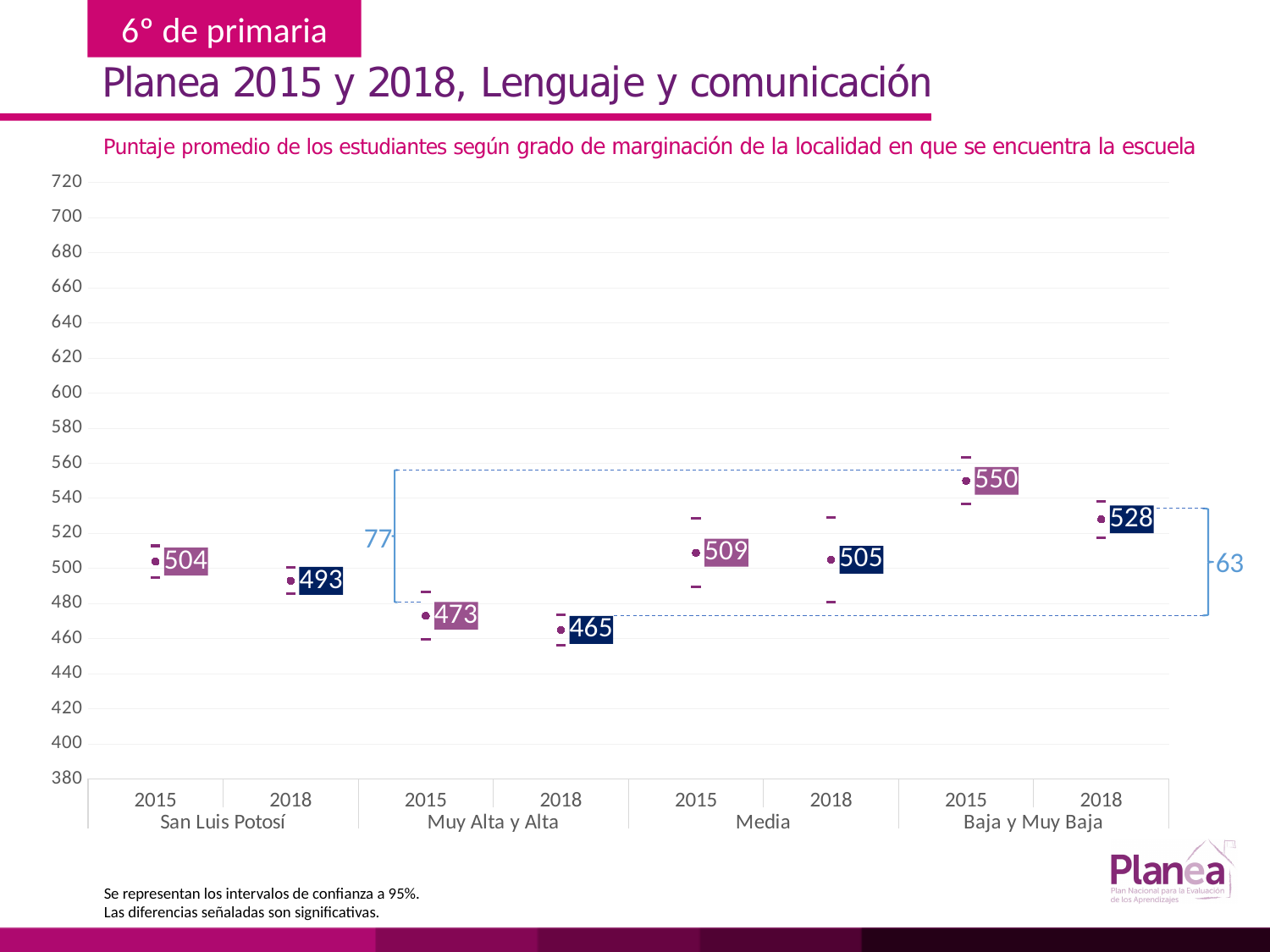

Planea 2015 y 2018, Lenguaje y comunicación

Puntaje promedio de los estudiantes según grado de marginación de la localidad en que se encuentra la escuela

### Chart

| Category |  |  |  |
|---|---|---|---|
| 2015 | 495.045 | 512.955 | 504.0 |
| 2018 | 485.438 | 500.562 | 493.0 |
| 2015 | 459.468 | 486.532 | 473.0 |
| 2018 | 456.443 | 473.557 | 465.0 |
| 2015 | 489.498 | 528.502 | 509.0 |
| 2018 | 480.921 | 529.079 | 505.0 |
| 2015 | 536.667 | 563.333 | 550.0 |
| 2018 | 517.652 | 538.348 | 528.0 |
77

63
Se representan los intervalos de confianza a 95%.
Las diferencias señaladas son significativas.